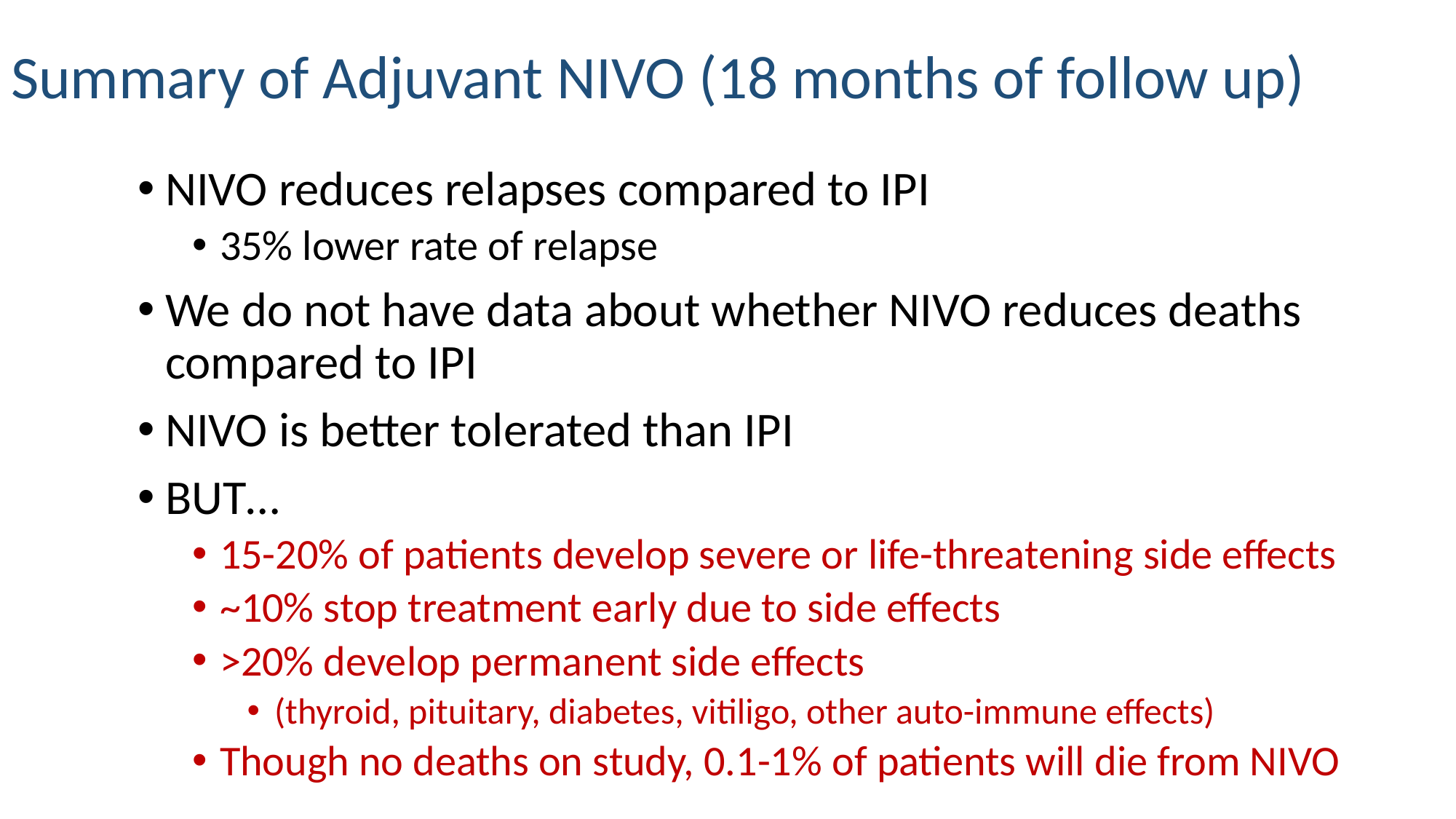

# Summary of Adjuvant NIVO (18 months of follow up)
NIVO reduces relapses compared to IPI
35% lower rate of relapse
We do not have data about whether NIVO reduces deaths compared to IPI
NIVO is better tolerated than IPI
BUT…
15-20% of patients develop severe or life-threatening side effects
~10% stop treatment early due to side effects
>20% develop permanent side effects
(thyroid, pituitary, diabetes, vitiligo, other auto-immune effects)
Though no deaths on study, 0.1-1% of patients will die from NIVO